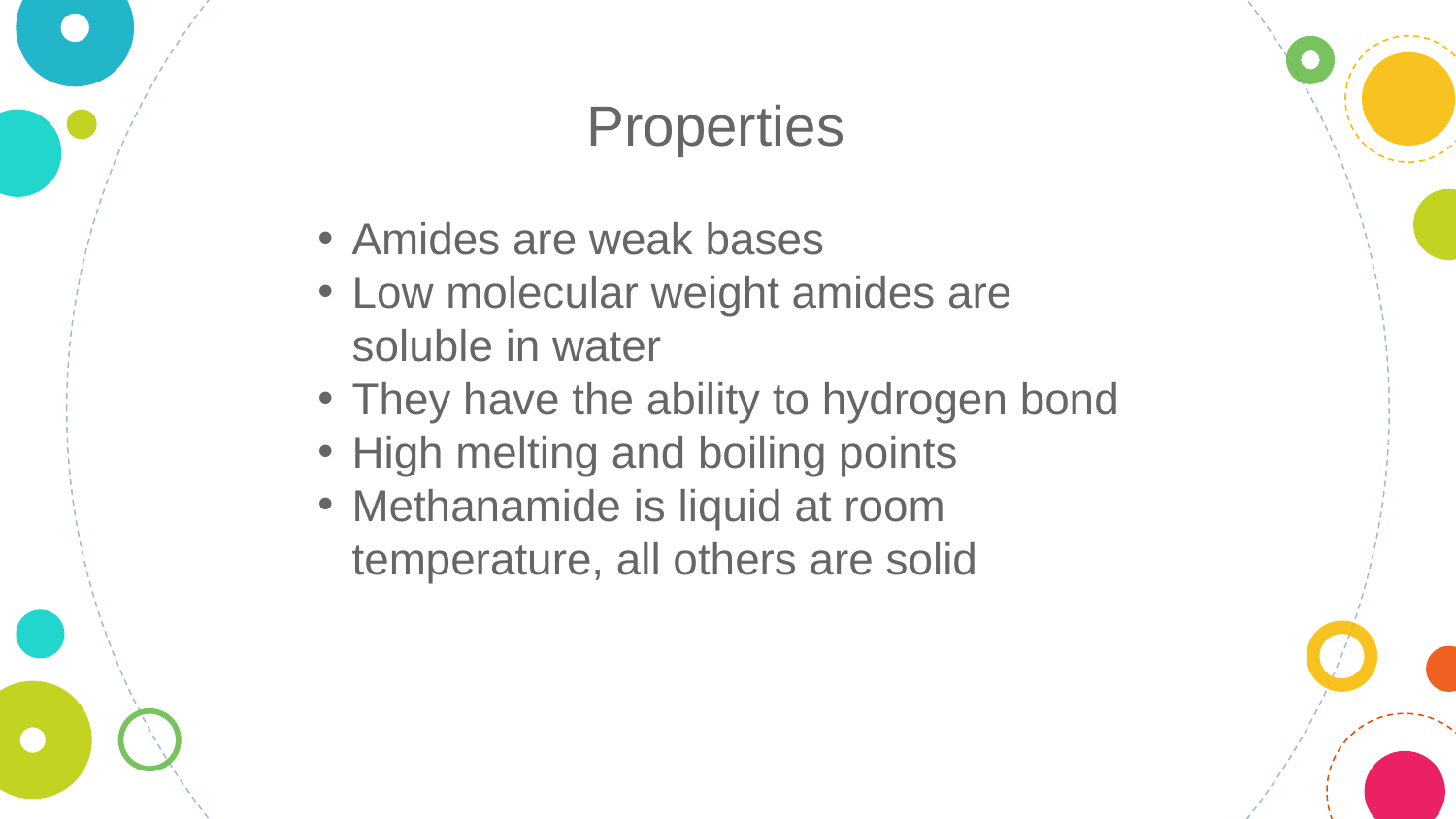

Properties
Amides are weak bases
Low molecular weight amides are soluble in water
They have the ability to hydrogen bond
High melting and boiling points
Methanamide is liquid at room  temperature, all others are solid